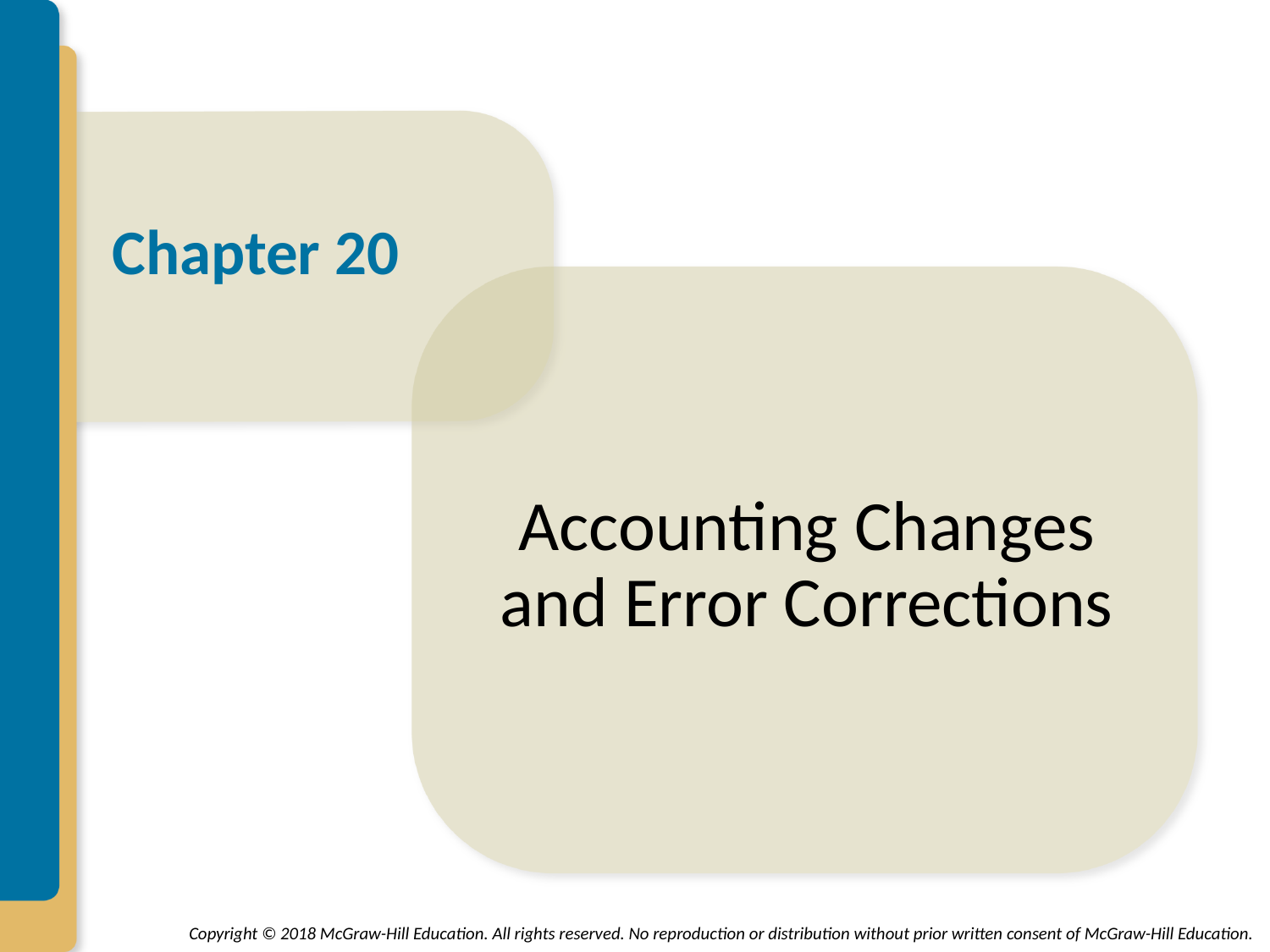

# Chapter 20
Accounting Changes and Error Corrections